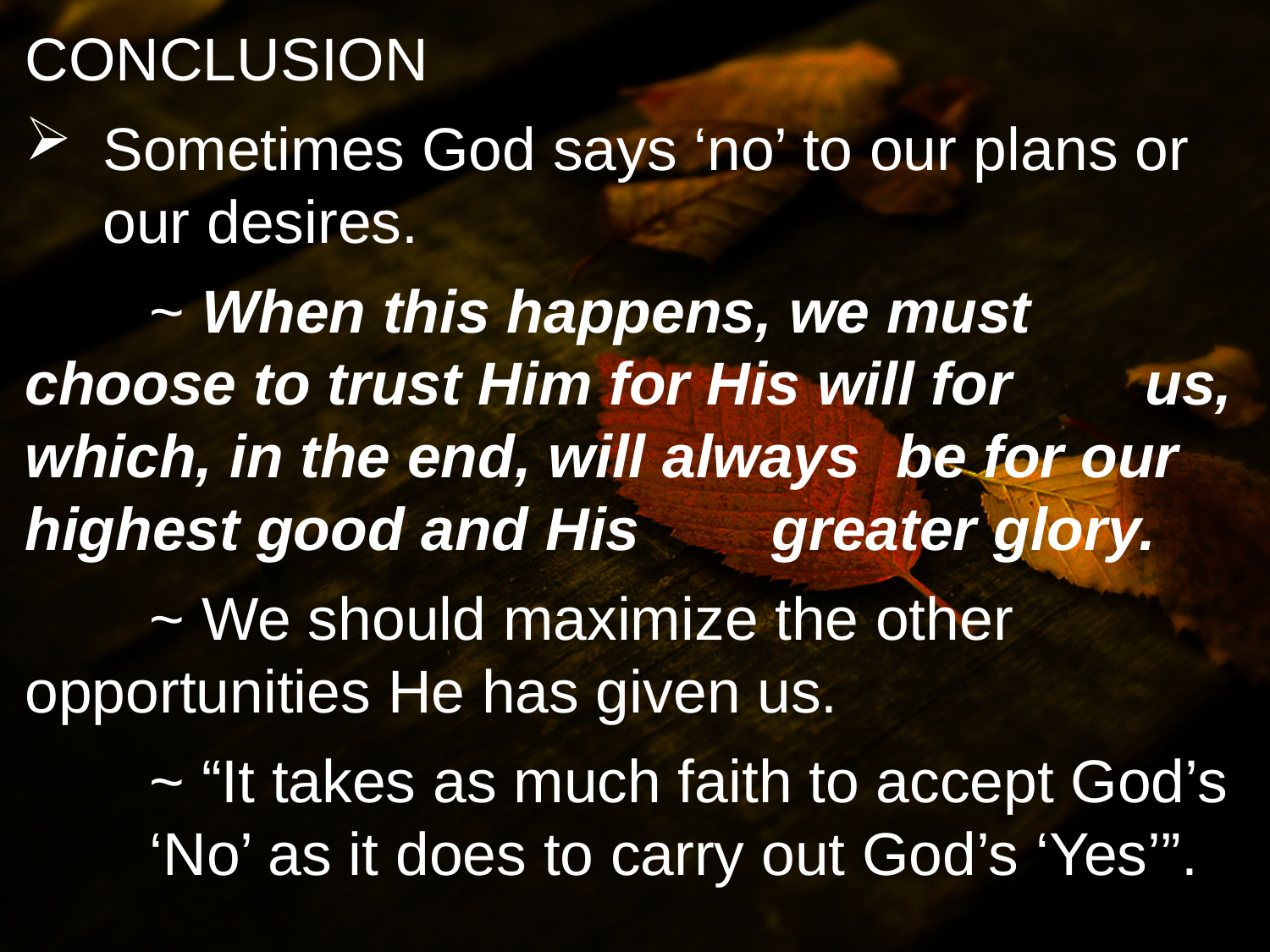

CONCLUSION
Sometimes God says ‘no’ to our plans or our desires.
	~ When this happens, we must 				choose to trust Him for His will for 		us, which, in the end, will always 			be for our highest good and His 			greater glory.
	~ We should maximize the other 				opportunities He has given us.
	~ “It takes as much faith to accept God’s 		‘No’ as it does to carry out God’s ‘Yes’”.